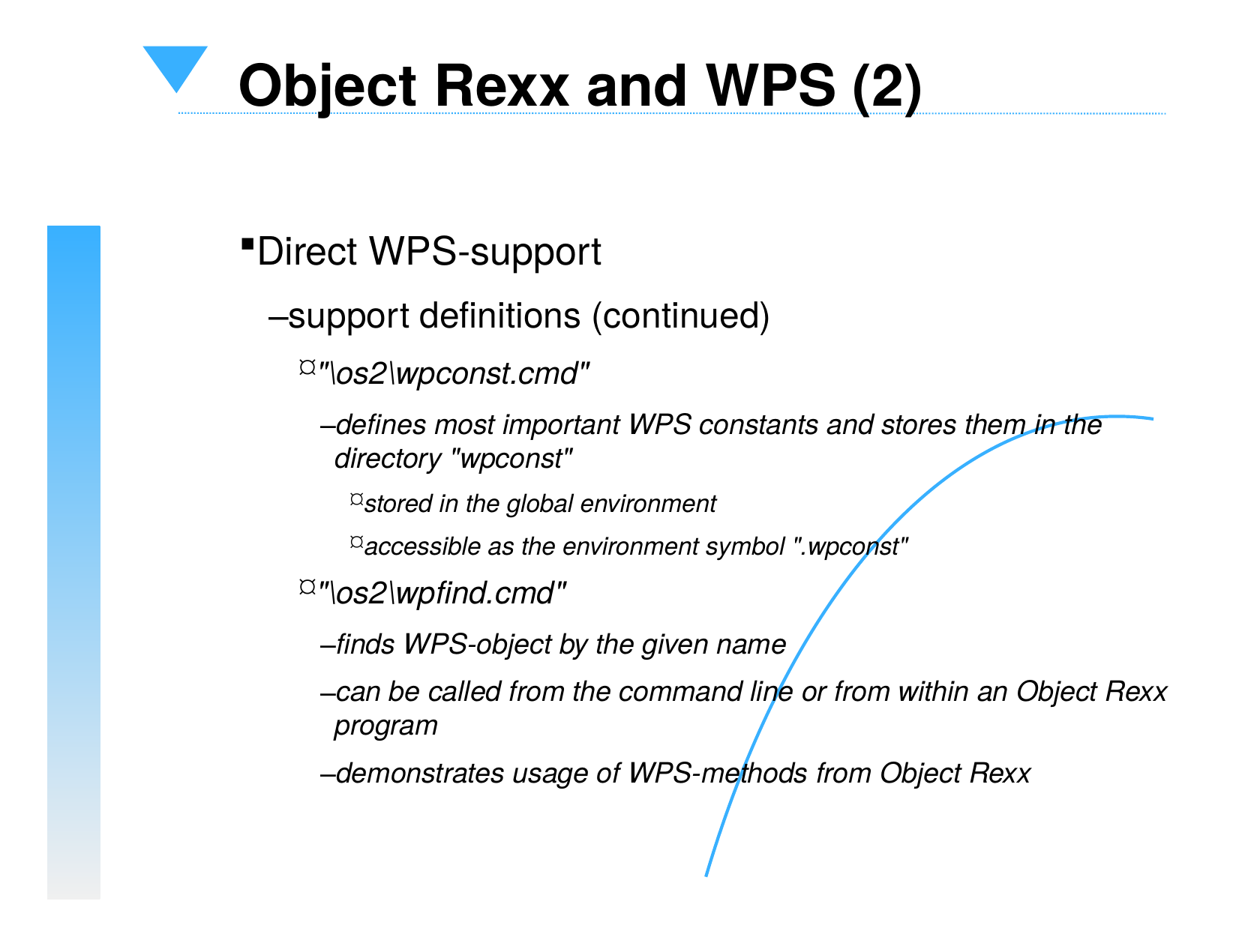

Object Rexx and WPS (2)

Direct WPS-support
support definitions (continued)
"\os2\wpconst.cmd"
defines most important WPS constants and stores them in the directory "wpconst"
stored in the global environment
accessible as the environment symbol ".wpconst"
"\os2\wpfind.cmd"
finds WPS-object by the given name
can be called from the command line or from within an Object Rexx program
demonstrates usage of WPS-methods from Object Rexx